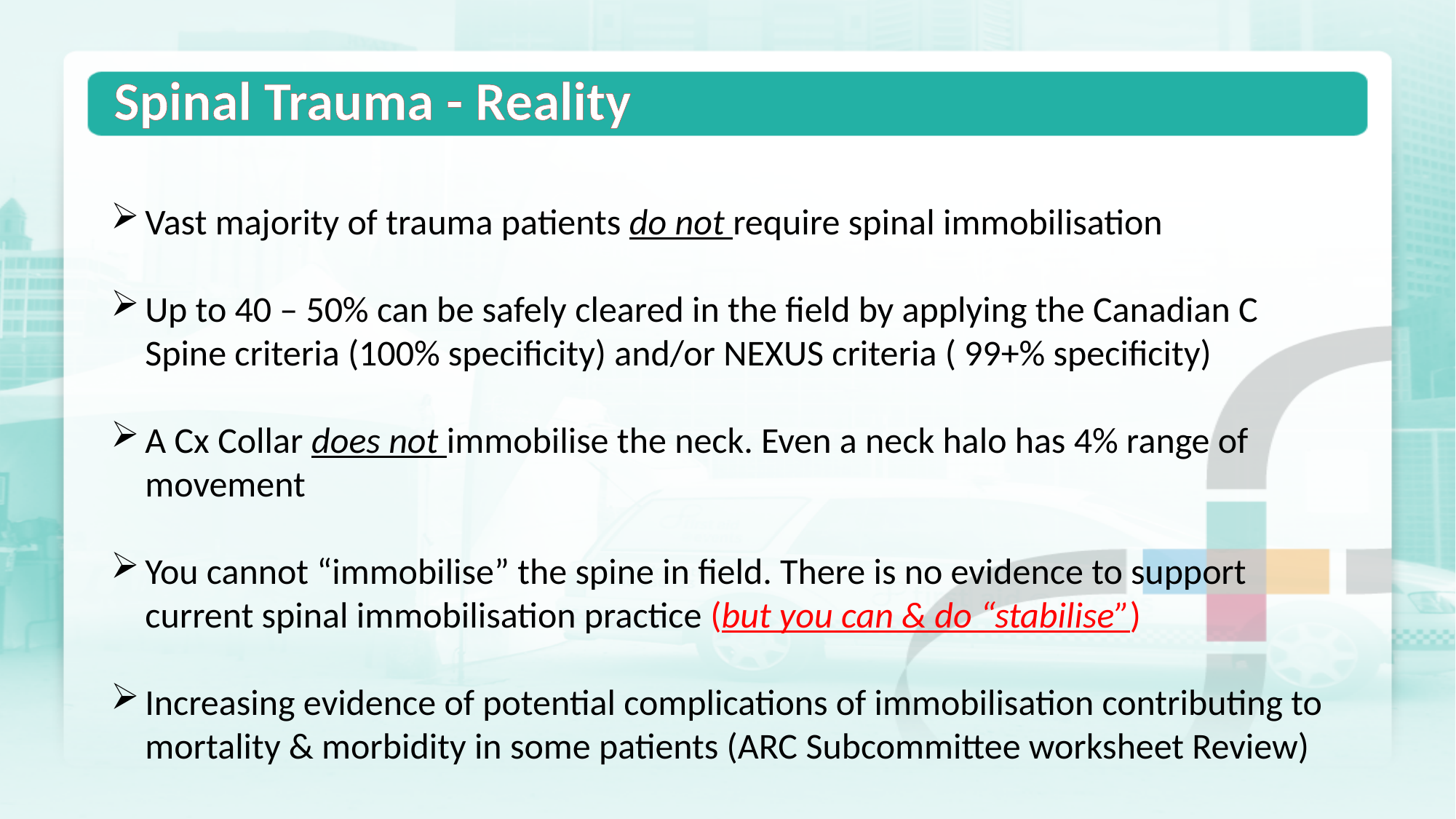

Spinal Trauma - Reality

Vast majority of trauma patients do not require spinal immobilisation

Up to 40 – 50% can be safely cleared in the field by applying the Canadian C Spine criteria (100% specificity) and/or NEXUS criteria ( 99+% specificity)

A Cx Collar does not immobilise the neck. Even a neck halo has 4% range of movement

You cannot “immobilise” the spine in field. There is no evidence to support current spinal immobilisation practice (but you can & do “stabilise”)

Increasing evidence of potential complications of immobilisation contributing to mortality & morbidity in some patients (ARC Subcommittee worksheet Review)